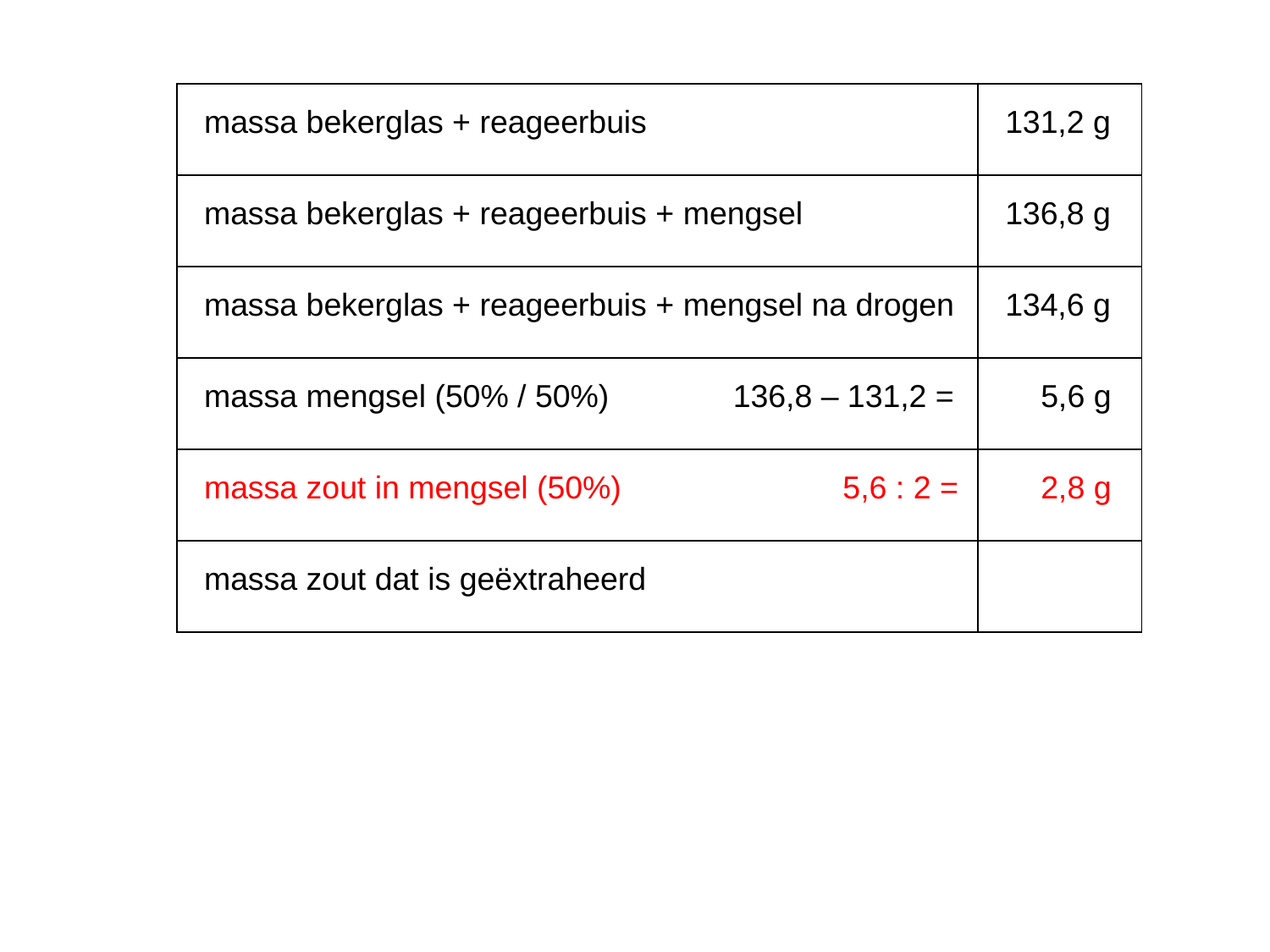

| massa bekerglas + reageerbuis | 131,2 g |
| --- | --- |
| massa bekerglas + reageerbuis + mengsel | 136,8 g |
| massa bekerglas + reageerbuis + mengsel na drogen | 134,6 g |
| massa mengsel (50% / 50%) 136,8 – 131,2 = | 5,6 g |
| --- | --- |
| massa zout in mengsel (50%) 5,6 : 2 = | 2,8 g |
| massa zout dat is geëxtraheerd |  |